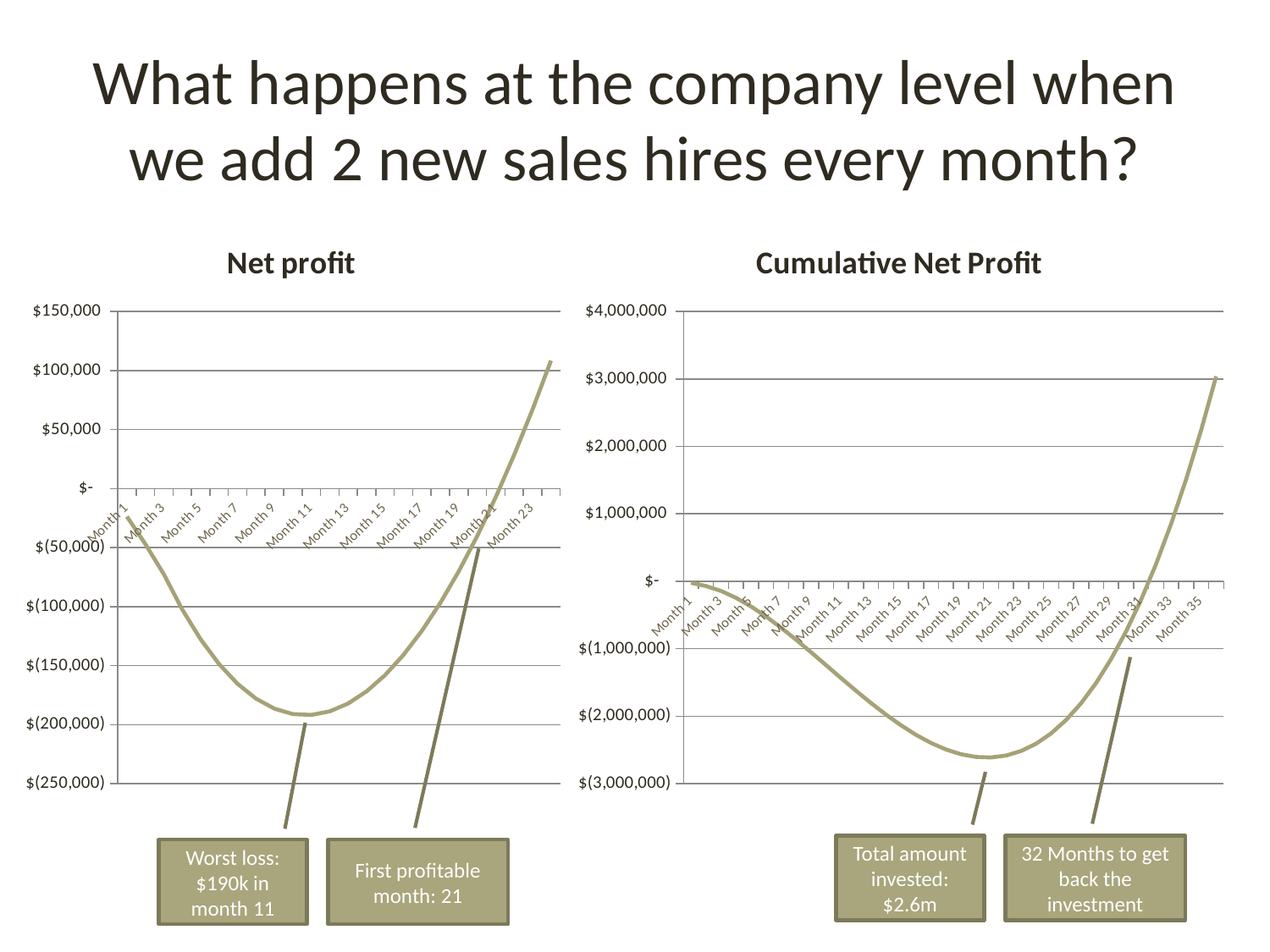

# What happens at the company level when we add 2 new sales hires every month?

### Chart:

| Category | Net profit |
|---|---|
| Month 1 | -23728.22048611111 |
| Month 2 | -47070.93142361111 |
| Month 3 | -72592.23871527777 |
| Month 4 | -102416.61935763889 |
| Month 5 | -127760.77893880209 |
| Month 6 | -148736.7229852973 |
| Month 7 | -165453.65688549122 |
| Month 8 | -178018.0558930414 |
| Month 9 | -186533.73338026402 |
| Month 10 | -191101.90738516717 |
| Month 11 | -191821.26549480876 |
| Month 12 | -188788.02810657053 |
| Month 13 | -182096.01010789938 |
| Month 14 | -171836.68101405597 |
| Month 15 | -158099.22360241984 |
| Month 16 | -140970.59108093585 |
| Month 17 | -120535.56282735005 |
| Month 18 | -96876.7987349648 |
| Month 19 | -70074.89219975041 |
| Month 20 | -40208.42178277753 |
| Month 21 | -7354.001581089804 |
| Month 22 | 28413.6696606942 |
| Month 23 | 67021.7606665726 |
| Month 24 | 108399.26094244304 |

### Chart:

| Category | Cumulative Net Profit |
|---|---|
| Month 1 | -23728.22048611111 |
| Month 2 | -70799.15190972222 |
| Month 3 | -143391.39062499997 |
| Month 4 | -245808.00998263888 |
| Month 5 | -373568.78892144095 |
| Month 6 | -522305.5119067382 |
| Month 7 | -687759.1687922295 |
| Month 8 | -865777.2246852708 |
| Month 9 | -1052310.9580655347 |
| Month 10 | -1243412.865450702 |
| Month 11 | -1435234.1309455105 |
| Month 12 | -1624022.159052081 |
| Month 13 | -1806118.16915998 |
| Month 14 | -1977954.8501740363 |
| Month 15 | -2136054.0737764565 |
| Month 16 | -2277024.664857392 |
| Month 17 | -2397560.227684742 |
| Month 18 | -2494437.0264197066 |
| Month 19 | -2564511.9186194567 |
| Month 20 | -2604720.3404022334 |
| Month 21 | -2612074.341983323 |
| Month 22 | -2583660.672322629 |
| Month 23 | -2516638.9116560575 |
| Month 24 | -2408239.6507136133 |
| Month 25 | -2255762.7154570576 |
| Month 26 | -2056575.4361991044 |
| Month 27 | -1808110.9599946477 |
| Month 28 | -1507866.6052222103 |
| Month 29 | -1153402.2573008537 |
| Month 30 | -742338.804514166 |
| Month 31 | -272356.6129386388 |
| Month 32 | 258805.96050114557 |
| Month 33 | 853354.0178037211 |
| Month 34 | 1513437.5334176533 |
| Month 35 | 2241152.7324303016 |
| Month 36 | 3038543.4343018346 |
Total amount invested: $2.6m
32 Months to get back the investment
Worst loss: $190k in month 11
First profitable month: 21